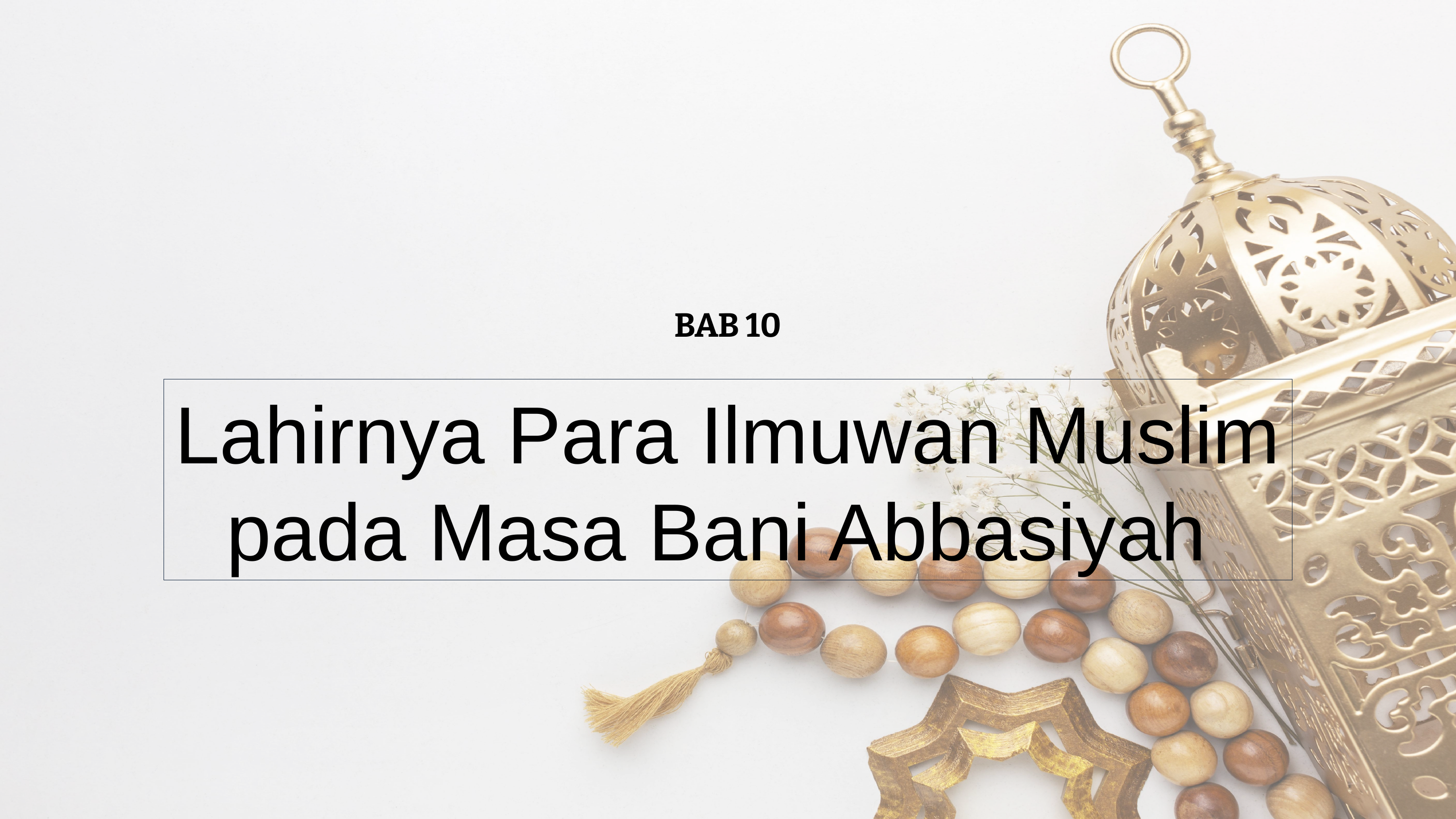

BAB 10
Lahirnya Para Ilmuwan Muslim pada Masa Bani Abbasiyah